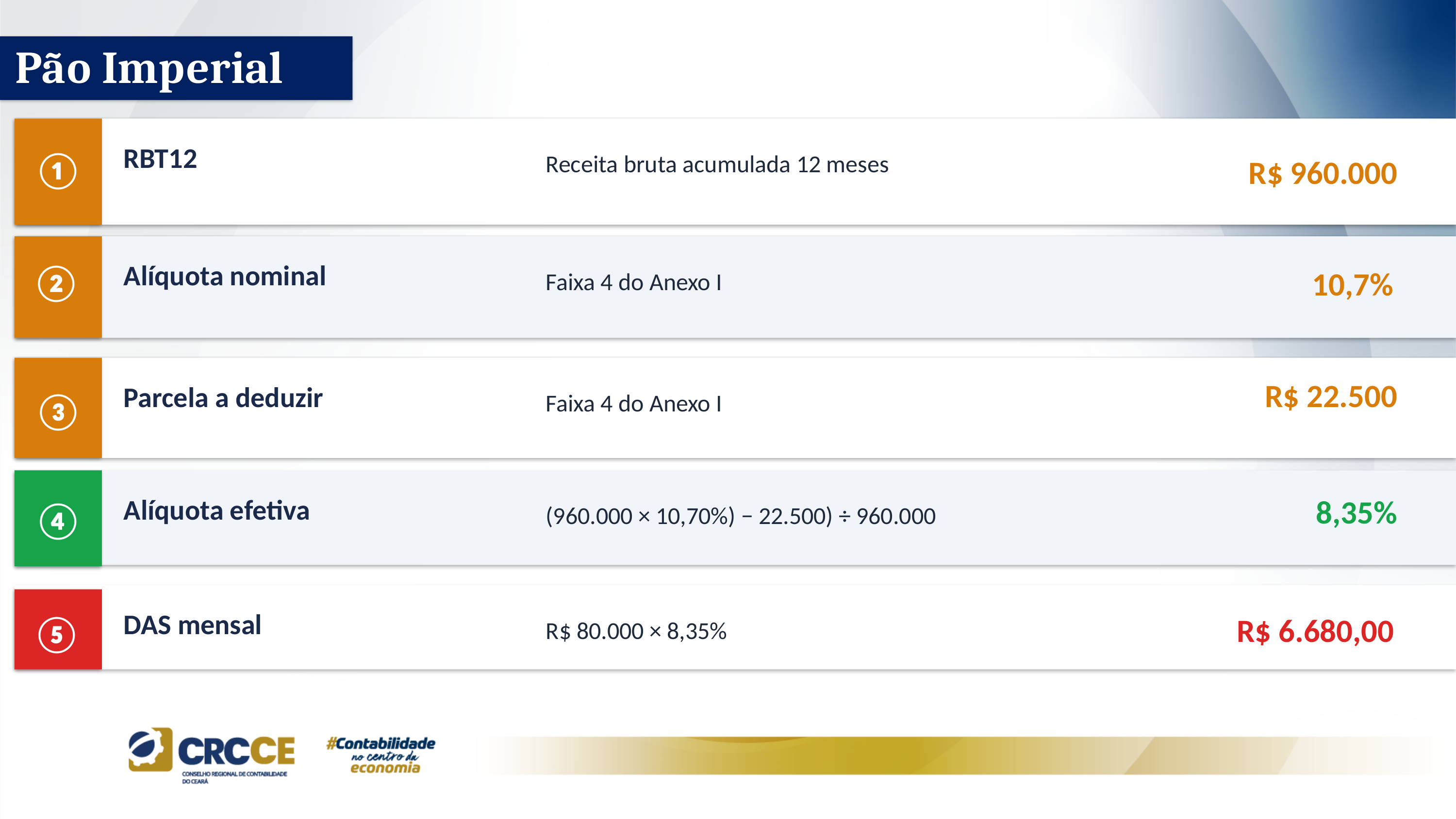

Pão Imperial

RBT12
①
Receita bruta acumulada 12 meses
R$ 960.000

Alíquota nominal
②
10,7%
Faixa 4 do Anexo I

R$ 22.500
Parcela a deduzir
③
Faixa 4 do Anexo I

8,35%
Alíquota efetiva
④
(960.000 × 10,70%) − 22.500) ÷ 960.000

DAS mensal
⑤
R$ 6.680,00
R$ 80.000 × 8,35%